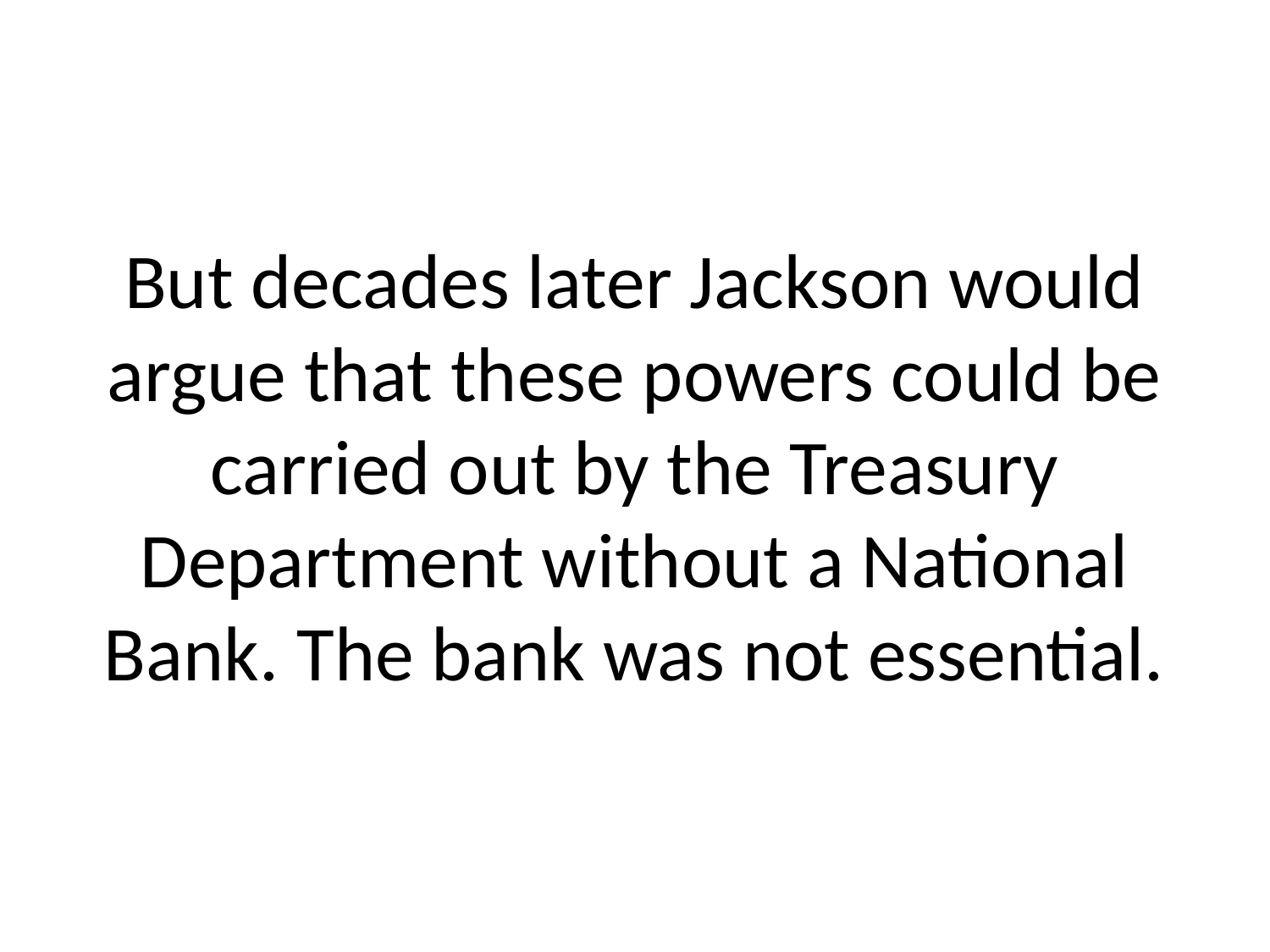

# But decades later Jackson would argue that these powers could be carried out by the Treasury Department without a National Bank. The bank was not essential.